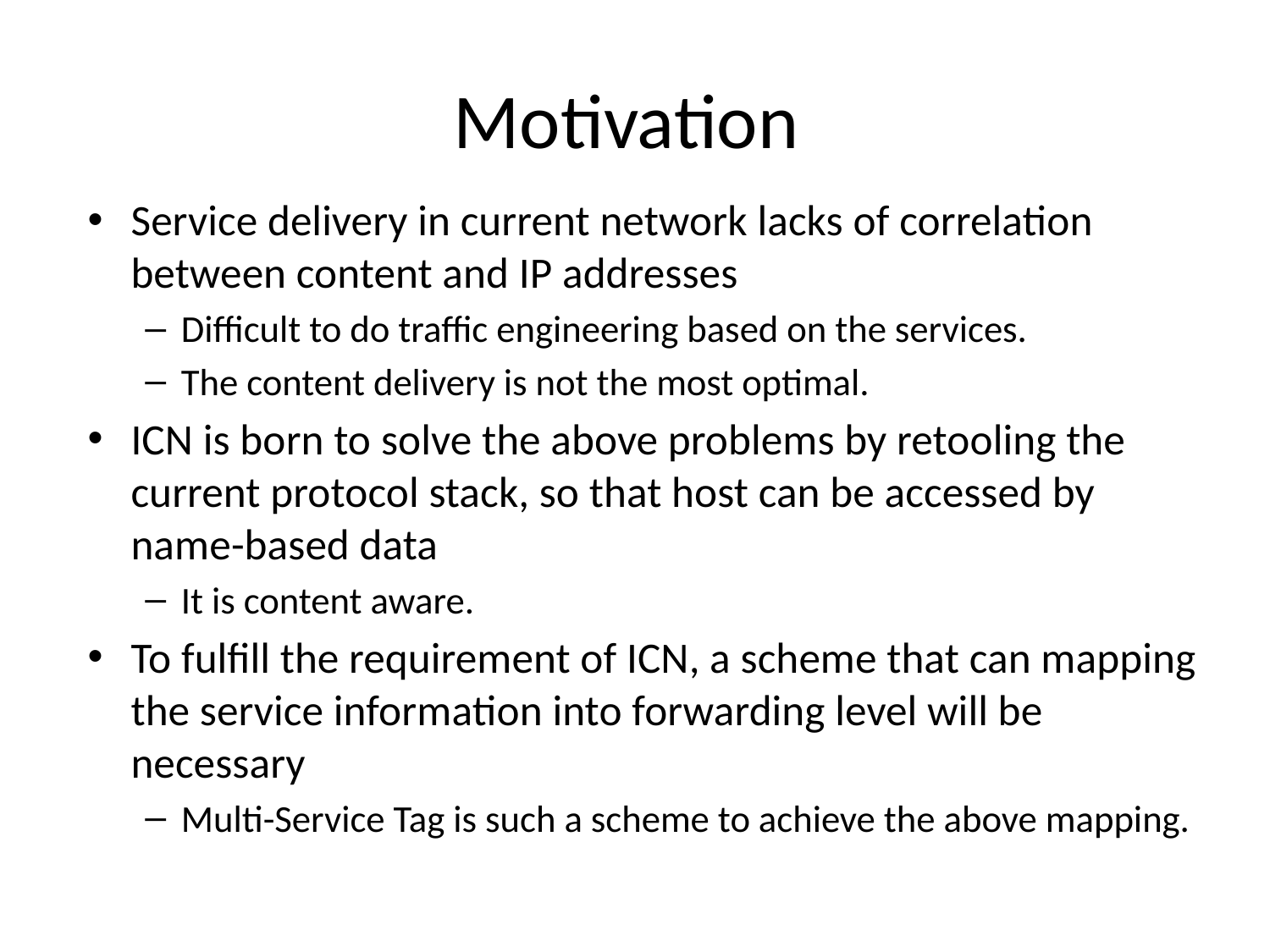

# Motivation
Service delivery in current network lacks of correlation between content and IP addresses
Difficult to do traffic engineering based on the services.
The content delivery is not the most optimal.
ICN is born to solve the above problems by retooling the current protocol stack, so that host can be accessed by name-based data
It is content aware.
To fulfill the requirement of ICN, a scheme that can mapping the service information into forwarding level will be necessary
Multi-Service Tag is such a scheme to achieve the above mapping.